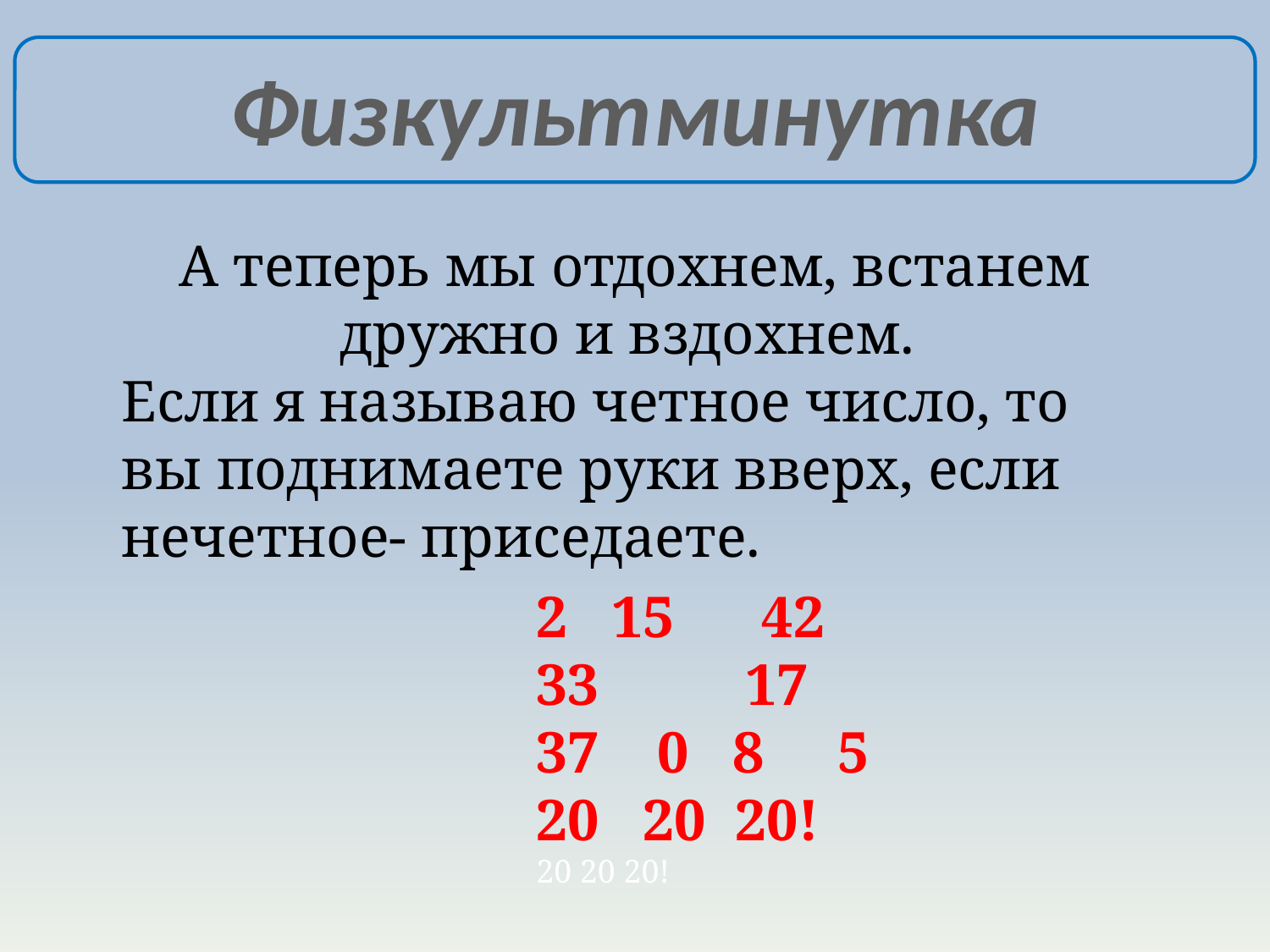

Физкультминутка
А теперь мы отдохнем, встанем дружно и вздохнем.
Если я называю четное число, то вы поднимаете руки вверх, если нечетное- приседаете.
2   15      42
33          17
37    0   8     5
20   20  20!
20 20 20!